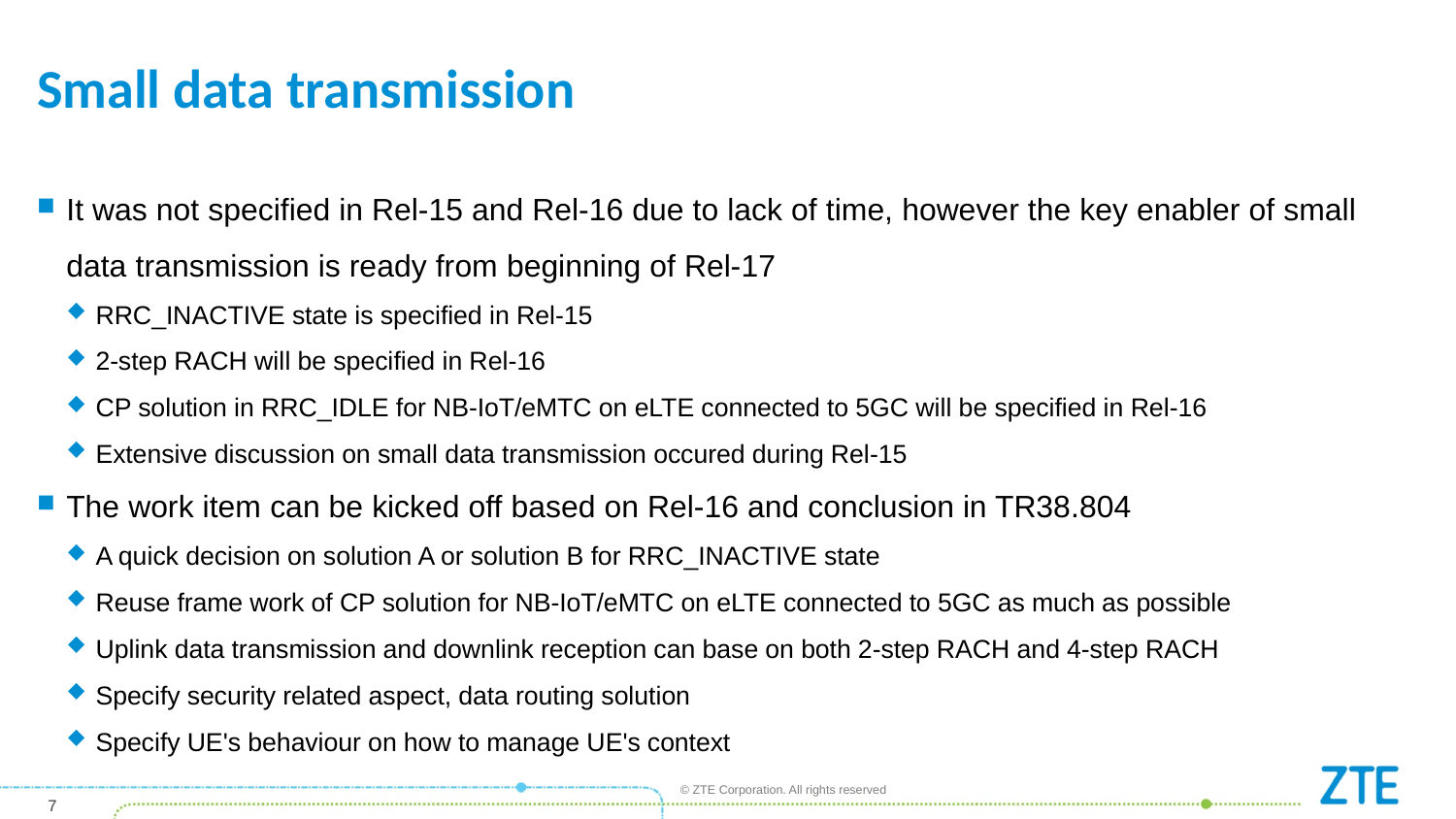

# Small data transmission
It was not specified in Rel-15 and Rel-16 due to lack of time, however the key enabler of small data transmission is ready from beginning of Rel-17
RRC_INACTIVE state is specified in Rel-15
2-step RACH will be specified in Rel-16
CP solution in RRC_IDLE for NB-IoT/eMTC on eLTE connected to 5GC will be specified in Rel-16
Extensive discussion on small data transmission occured during Rel-15
The work item can be kicked off based on Rel-16 and conclusion in TR38.804
A quick decision on solution A or solution B for RRC_INACTIVE state
Reuse frame work of CP solution for NB-IoT/eMTC on eLTE connected to 5GC as much as possible
Uplink data transmission and downlink reception can base on both 2-step RACH and 4-step RACH
Specify security related aspect, data routing solution
Specify UE's behaviour on how to manage UE's context